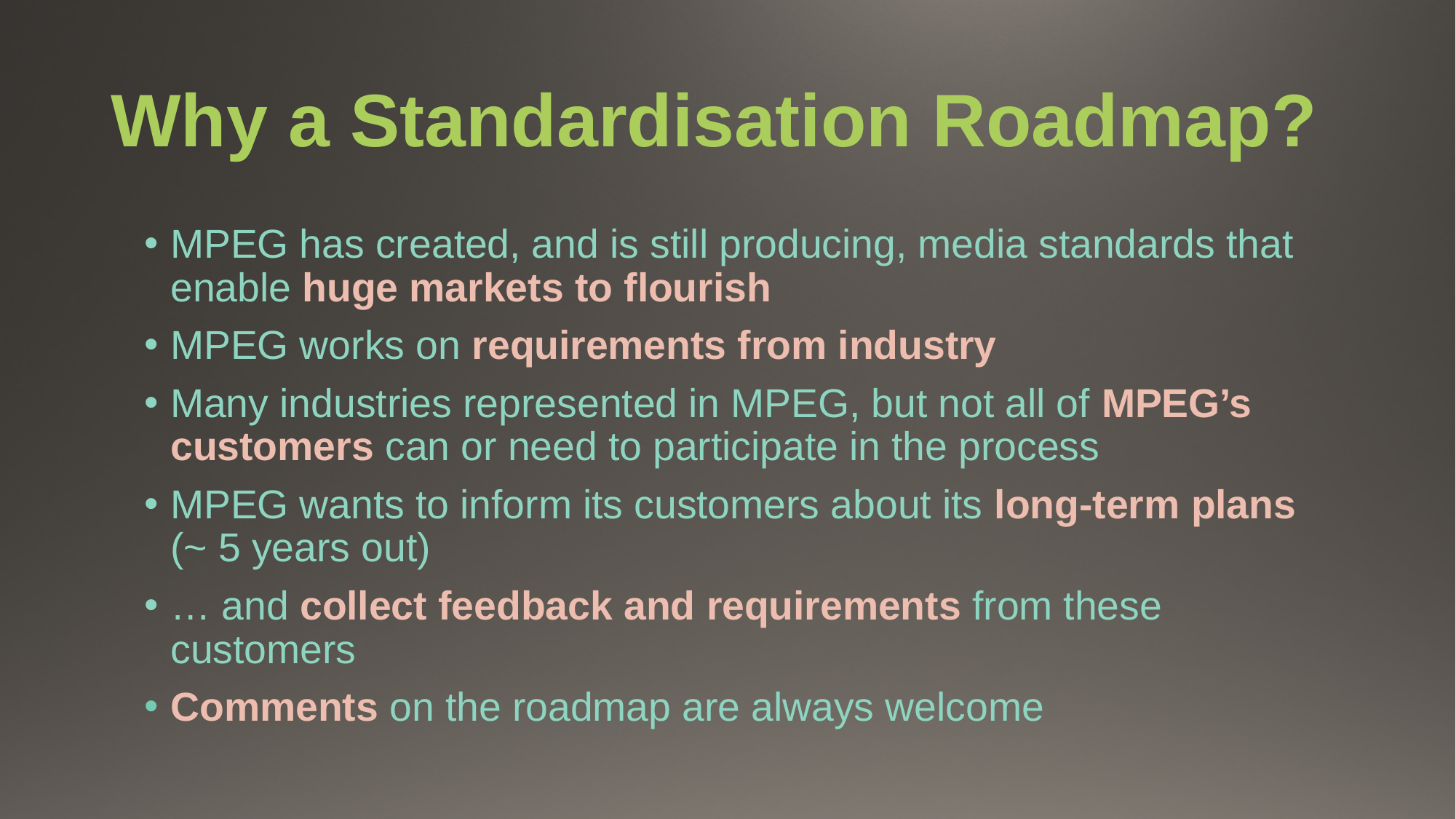

# Why a Standardisation Roadmap?
MPEG has created, and is still producing, media standards that enable huge markets to flourish
MPEG works on requirements from industry
Many industries represented in MPEG, but not all of MPEG’s customers can or need to participate in the process
MPEG wants to inform its customers about its long-term plans
(~ 5 years out)
… and collect feedback and requirements from these customers
Comments on the roadmap are always welcome